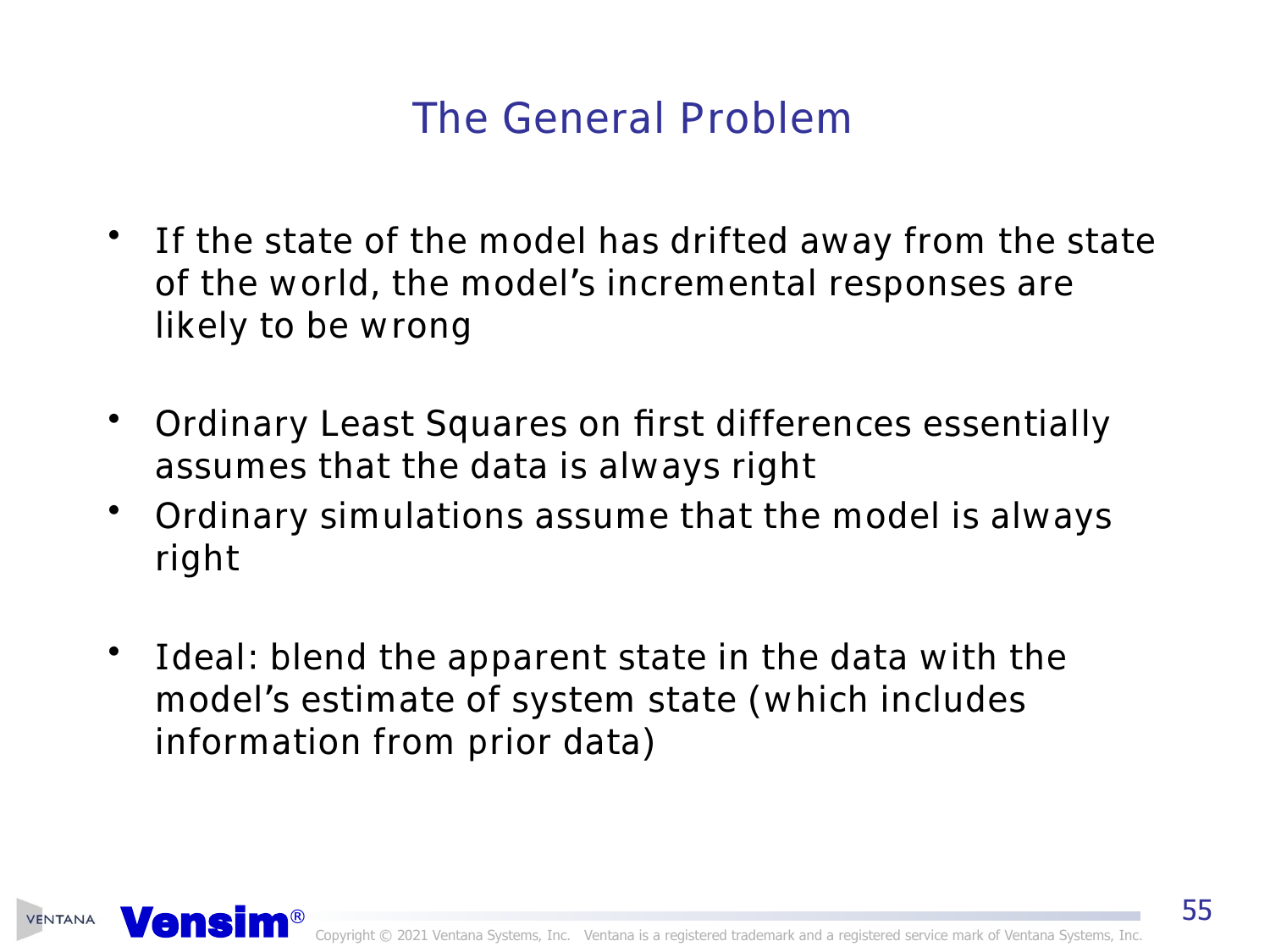

# The General Problem
If the state of the model has drifted away from the state of the world, the model’s incremental responses are likely to be wrong

Ordinary Least Squares on first differences essentially assumes that the data is always right
Ordinary simulations assume that the model is always right

Ideal: blend the apparent state in the data with the model’s estimate of system state (which includes information from prior data)